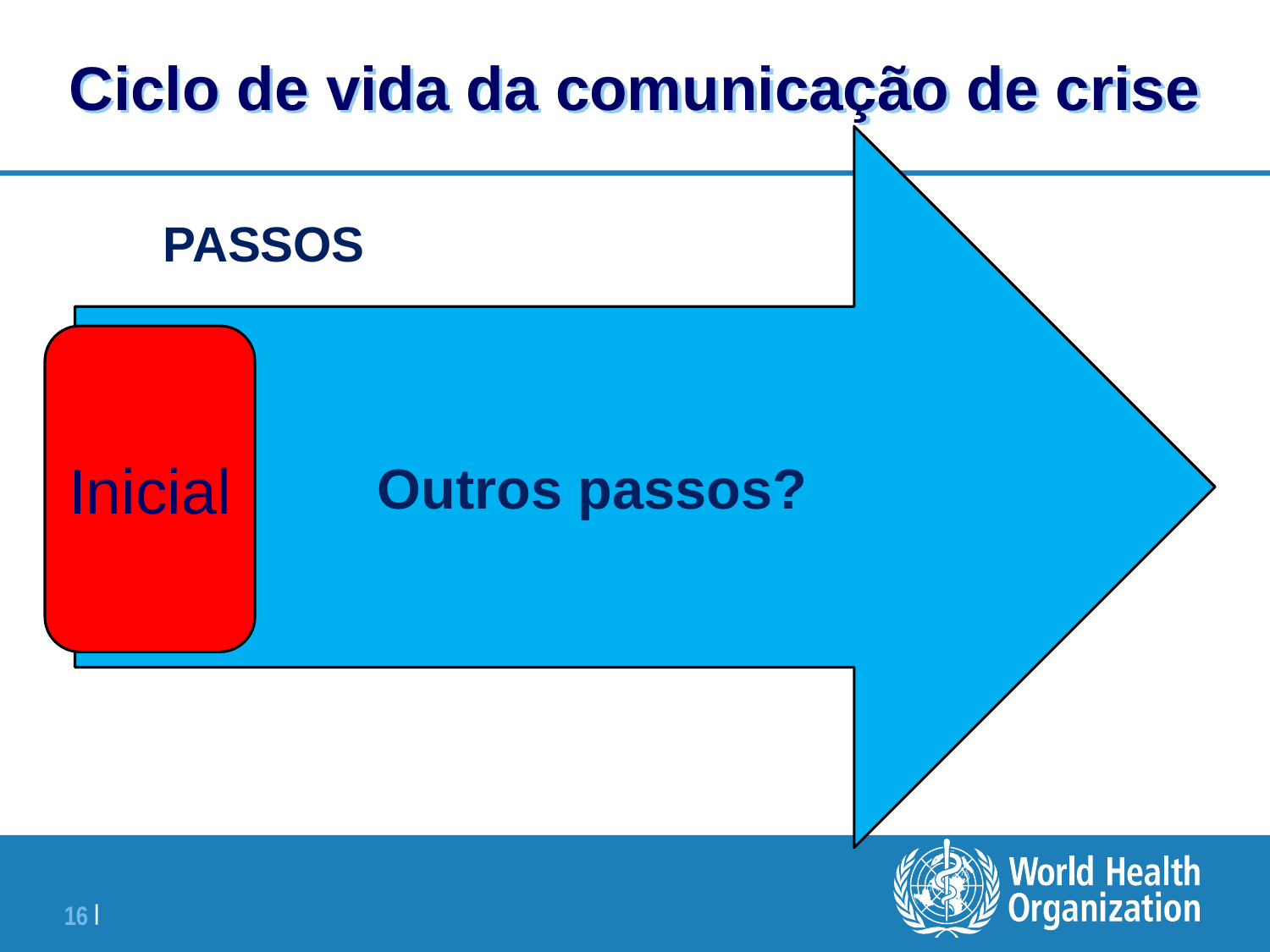

# Ciclo de vida da comunicação de crise

PASSOS
Inicial
Outros passos?